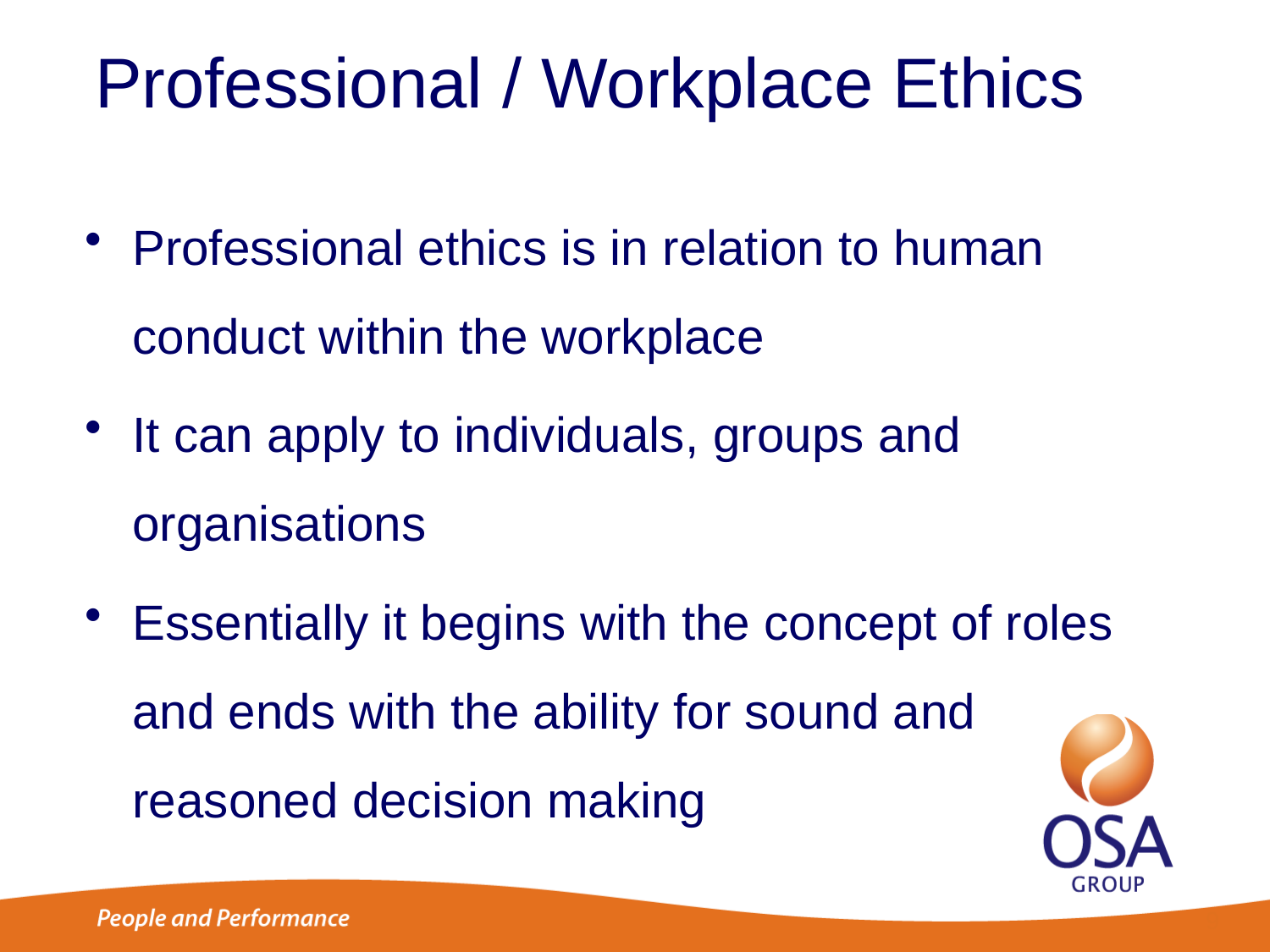

Professional / Workplace Ethics
Professional ethics is in relation to human conduct within the workplace
It can apply to individuals, groups and organisations
Essentially it begins with the concept of roles and ends with the ability for sound and reasoned decision making
9